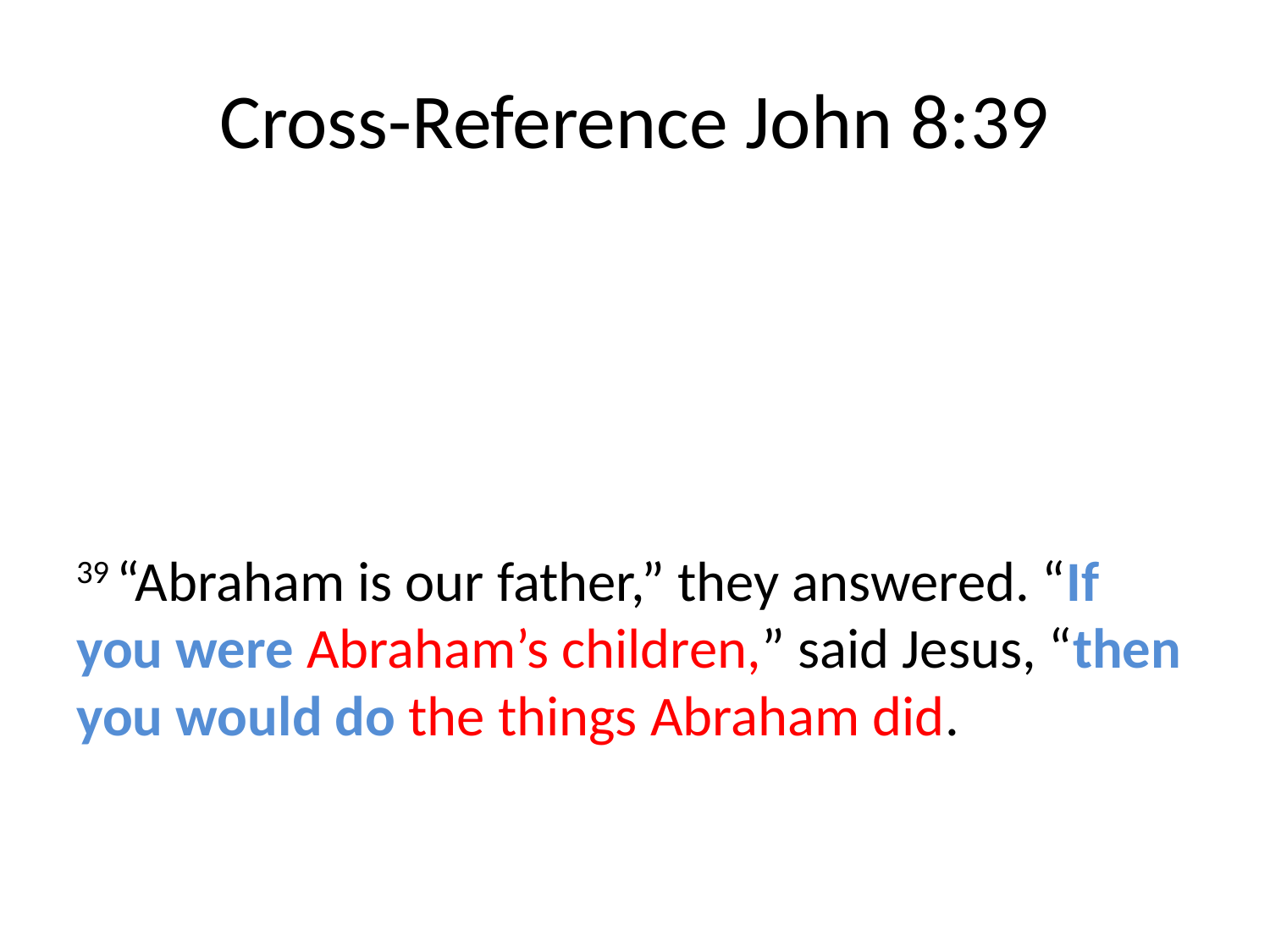

# Cross-Reference John 8:39

39 “Abraham is our father,” they answered. “If you were Abraham’s children,” said Jesus, “then you would do the things Abraham did.